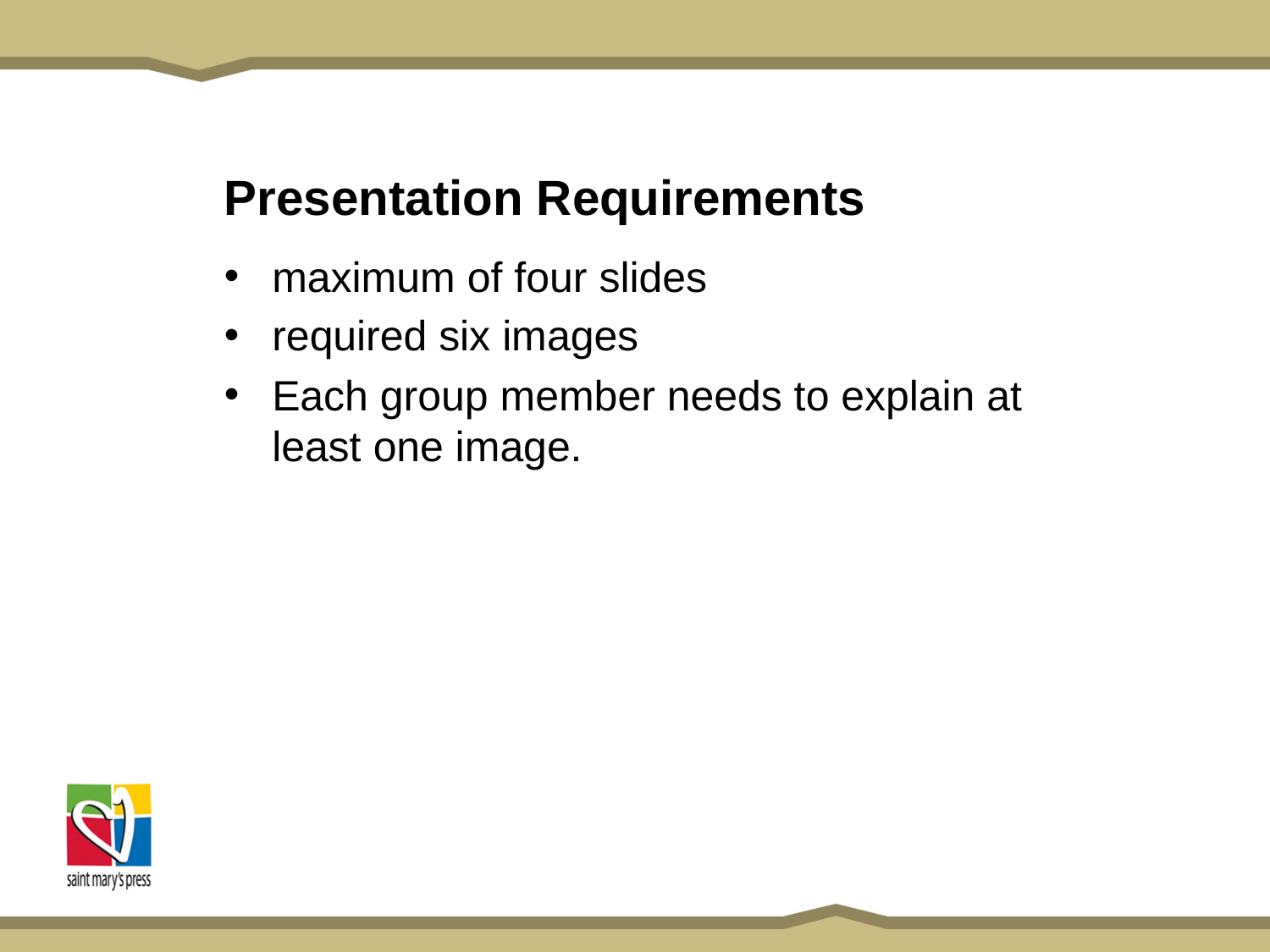

# Presentation Requirements
maximum of four slides
required six images
Each group member needs to explain at least one image.